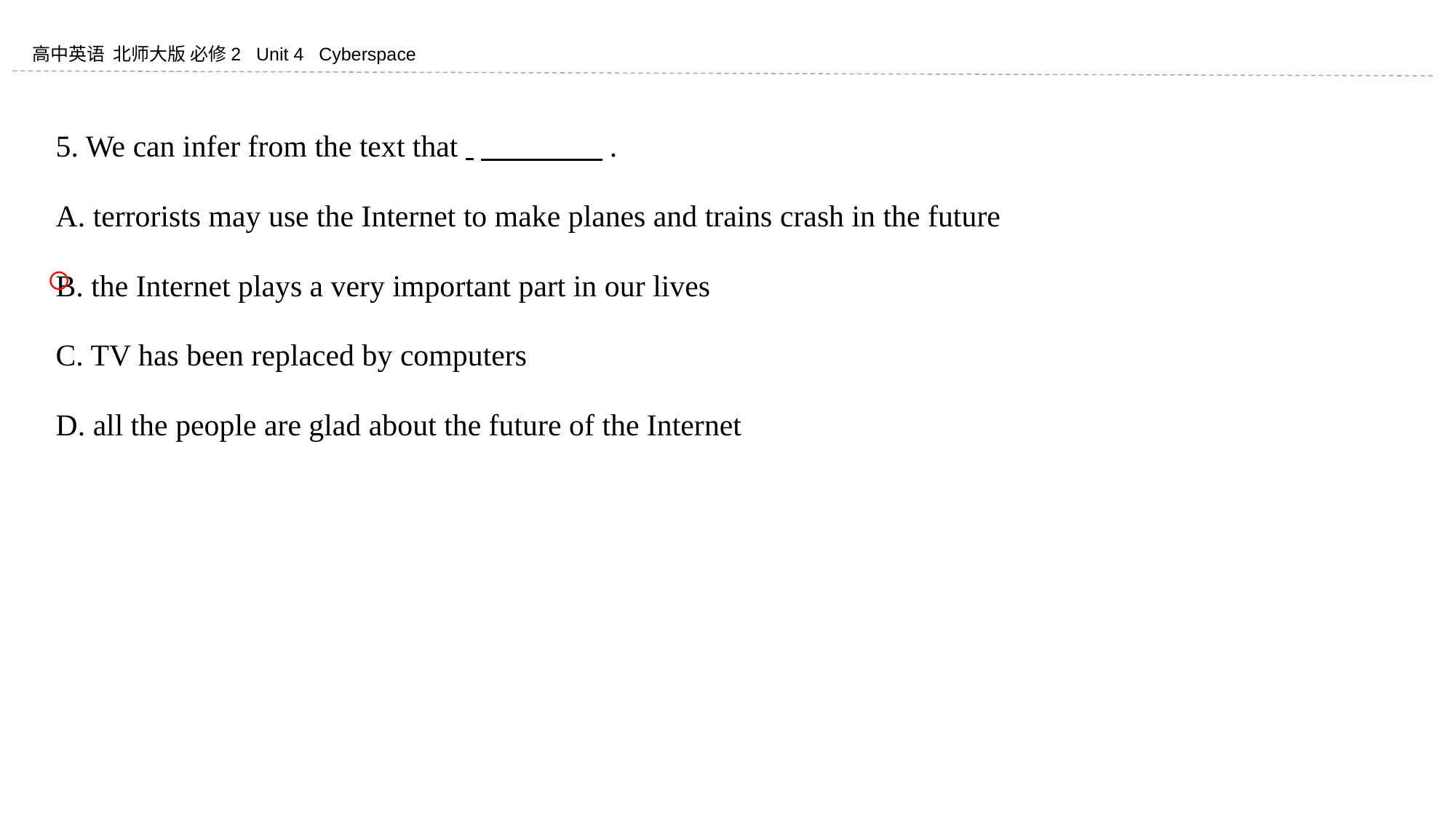

5. We can infer from the text that  　　　　.
A. terrorists may use the Internet to make planes and trains crash in the future
B. the Internet plays a very important part in our lives
C. TV has been replaced by computers
D. all the people are glad about the future of the Internet

○